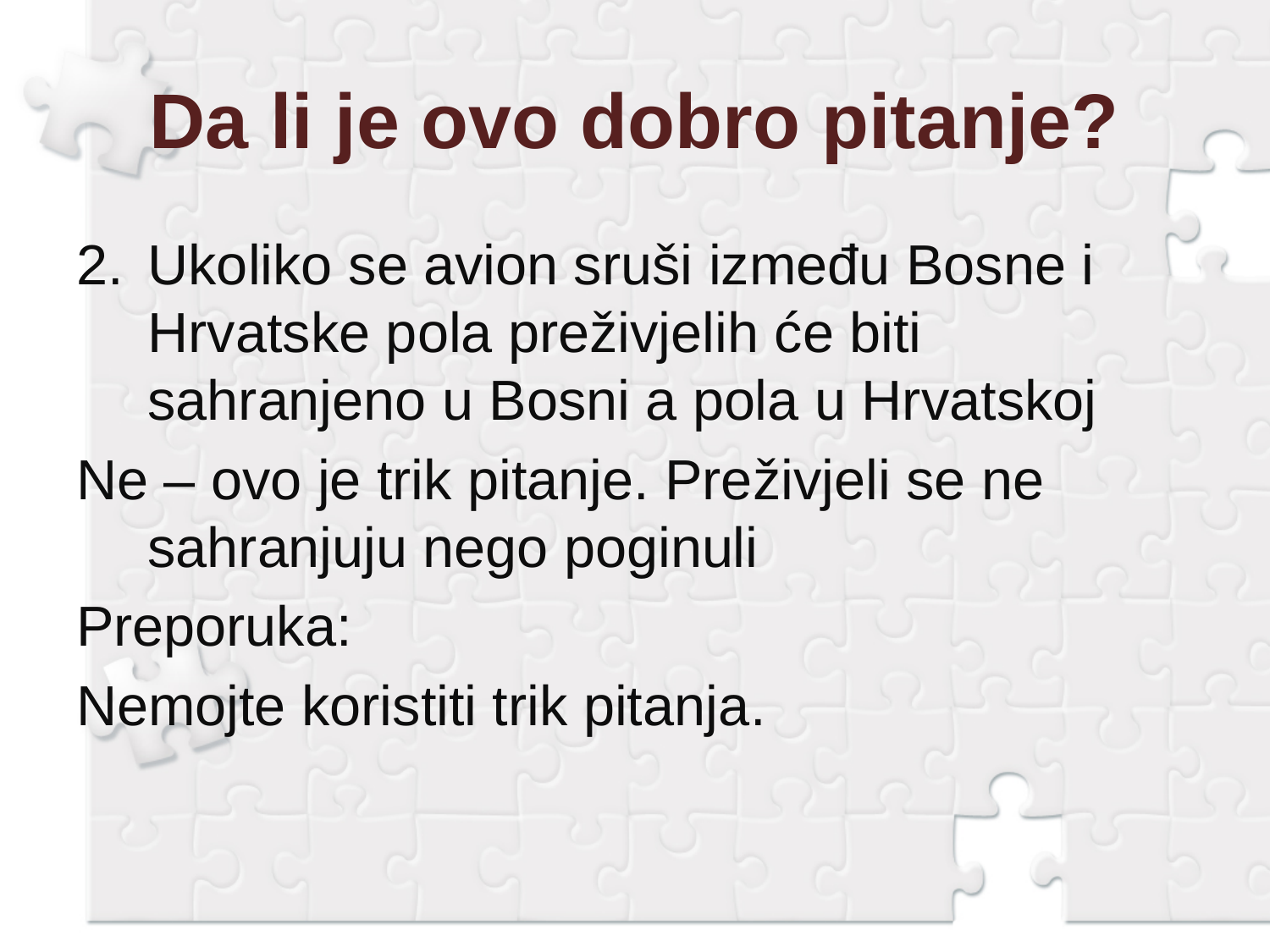

# Da li je ovo dobro pitanje?
Ukoliko se avion sruši između Bosne i Hrvatske pola preživjelih će biti sahranjeno u Bosni a pola u Hrvatskoj
Ne – ovo je trik pitanje. Preživjeli se ne sahranjuju nego poginuli
Preporuka:
Nemojte koristiti trik pitanja.